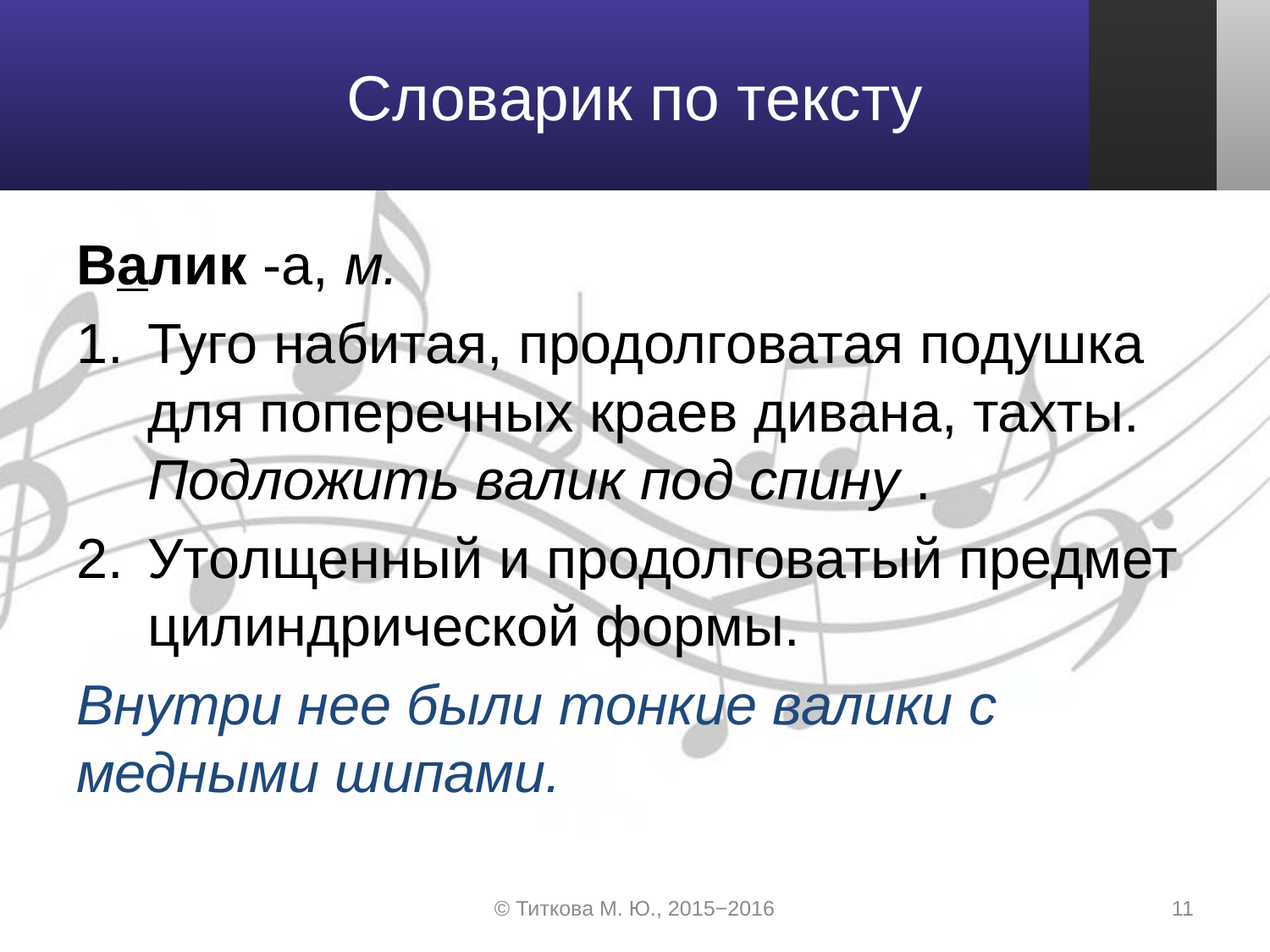

# Словарик по тексту
Валик -а, м.
Туго набитая, продолговатая подушка для поперечных краев дивана, тахты. Подложить валик под спину .
Утолщенный и продолговатый предмет цилиндрической формы.
Внутри нее были тонкие валики с медными шипами.

© Титкова М. Ю., 2015−2016
11